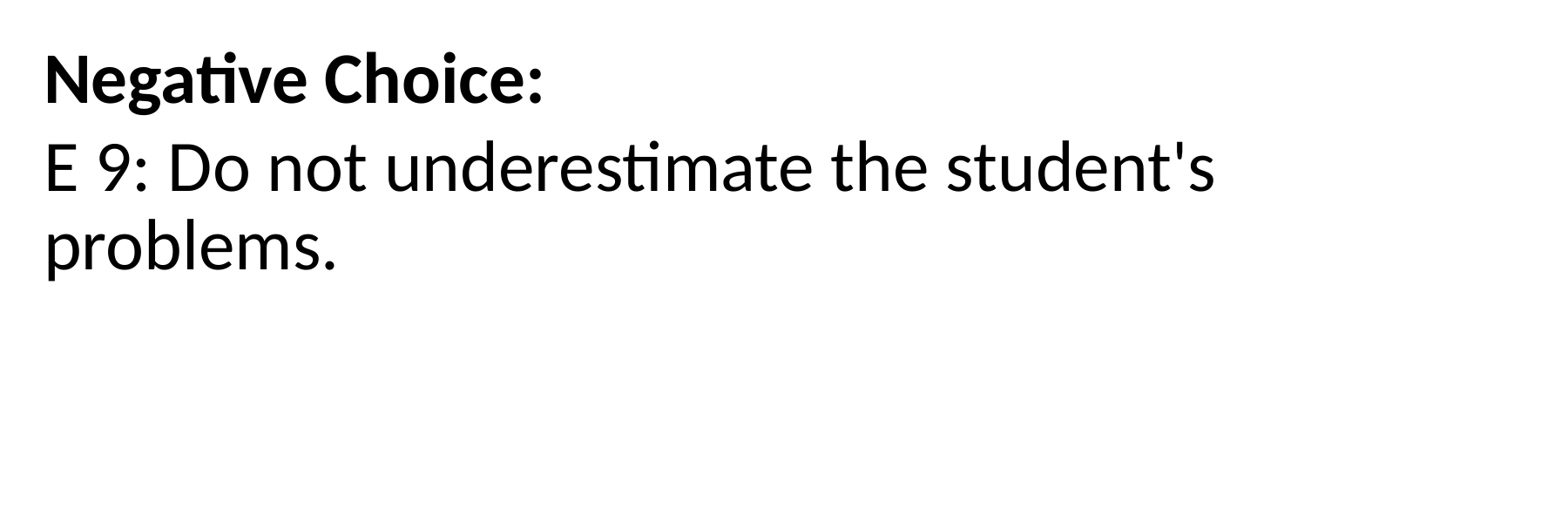

Negative Choice:
E 9: Do not underestimate the student's problems.